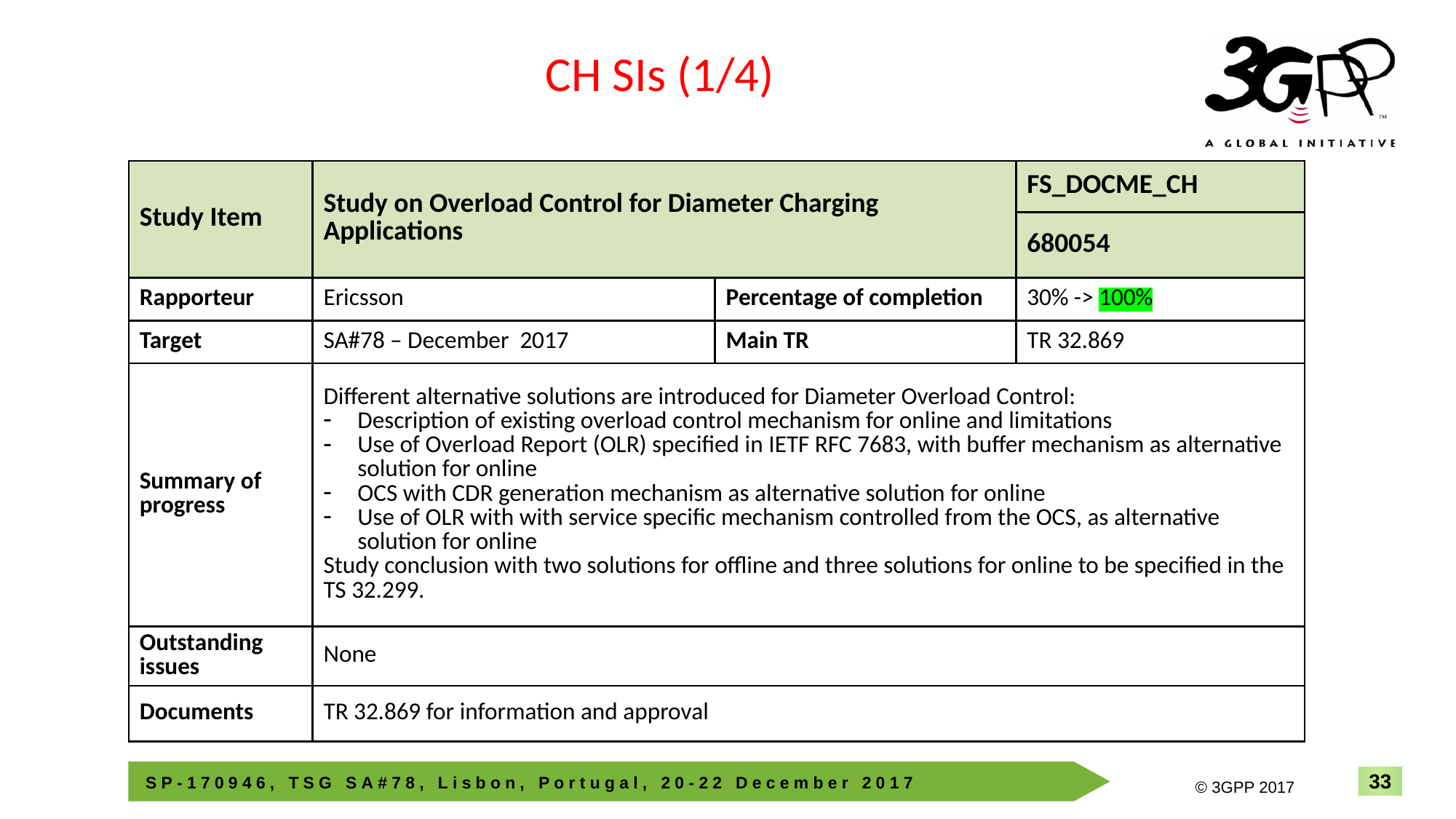

CH SIs (1/4)
| Study Item | Study on Overload Control for Diameter Charging Applications |  | FS\_DOCME\_CH |
| --- | --- | --- | --- |
|  |  |  | 680054 |
| Rapporteur | Ericsson | Percentage of completion | 30% -> 100% |
| Target | SA#78 – December 2017 | Main TR | TR 32.869 |
| Summary of progress | Different alternative solutions are introduced for Diameter Overload Control: Description of existing overload control mechanism for online and limitations Use of Overload Report (OLR) specified in IETF RFC 7683, with buffer mechanism as alternative solution for online OCS with CDR generation mechanism as alternative solution for online Use of OLR with with service specific mechanism controlled from the OCS, as alternative solution for online Study conclusion with two solutions for offline and three solutions for online to be specified in the TS 32.299. |  |  |
| Outstanding issues | None |  |  |
| Documents | TR 32.869 for information and approval |  |  |